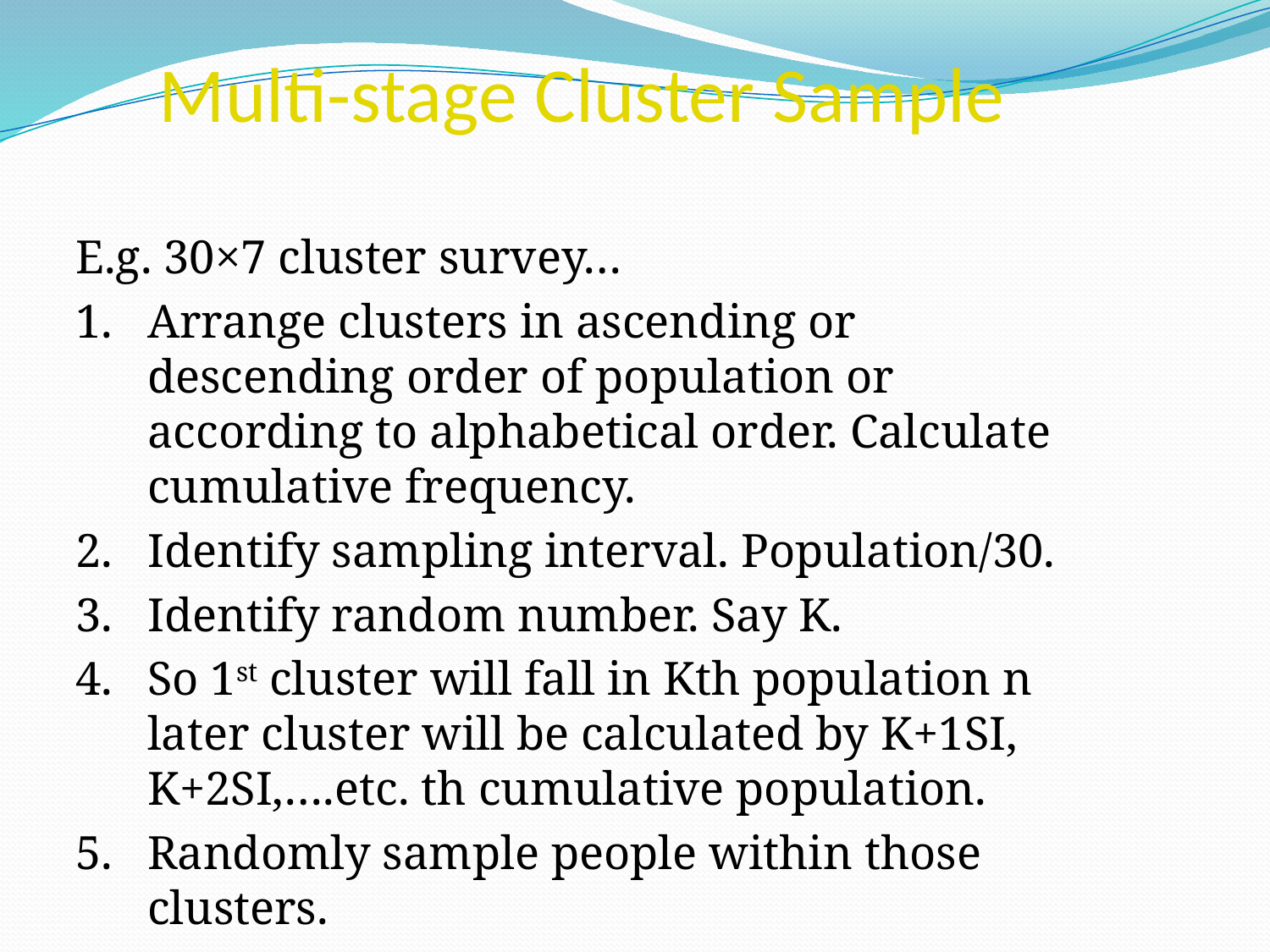

Multi-stage Cluster Sample
E.g. 30×7 cluster survey…
Arrange clusters in ascending or descending order of population or according to alphabetical order. Calculate cumulative frequency.
Identify sampling interval. Population/30.
Identify random number. Say K.
So 1st cluster will fall in Kth population n later cluster will be calculated by K+1SI, K+2SI,….etc. th cumulative population.
Randomly sample people within those clusters.